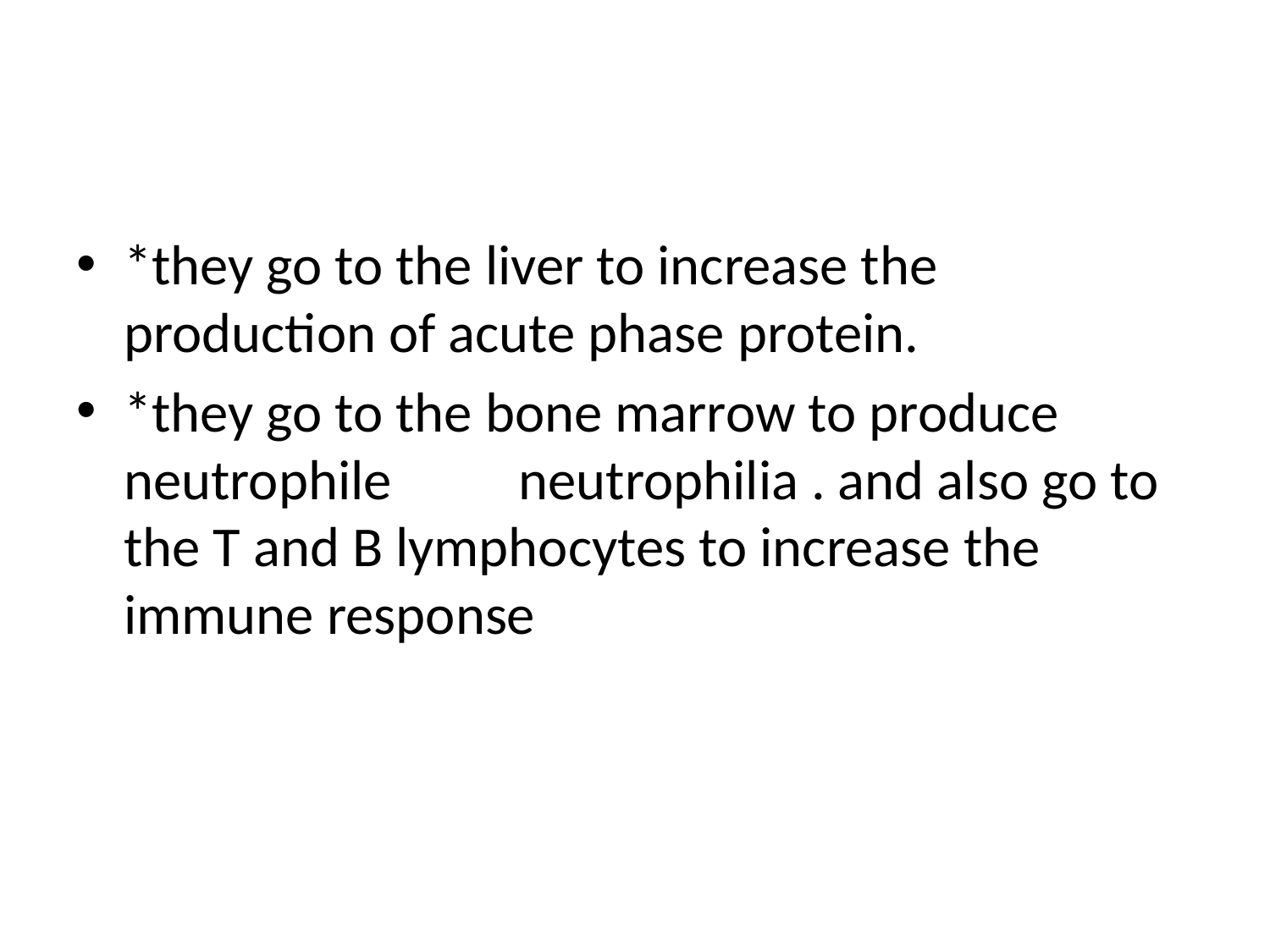

*they go to the liver to increase the production of acute phase protein.
*they go to the bone marrow to produce neutrophile          neutrophilia . and also go to the T and B lymphocytes to increase the immune response